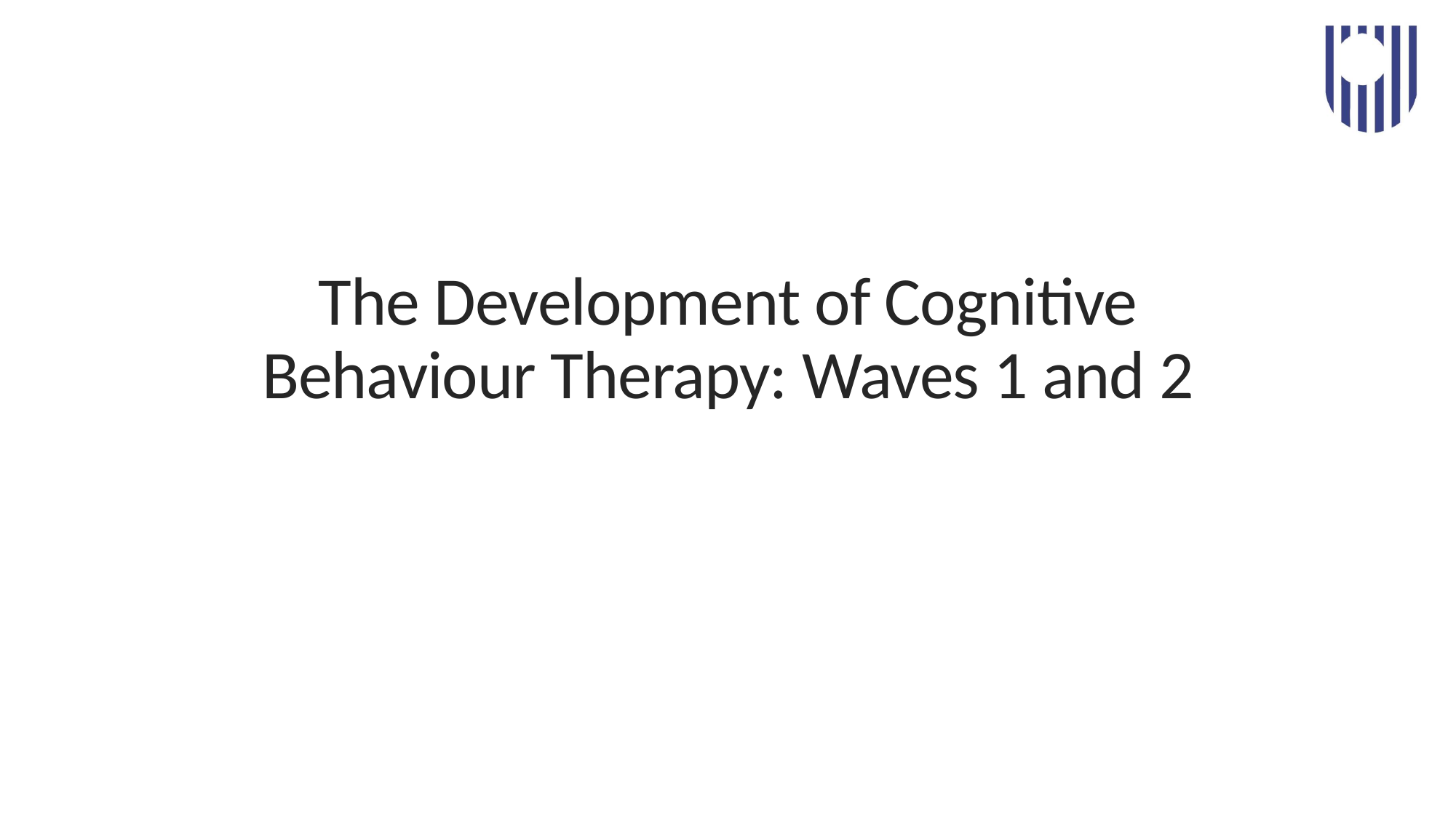

# The Development of Cognitive Behaviour Therapy: Waves 1 and 2